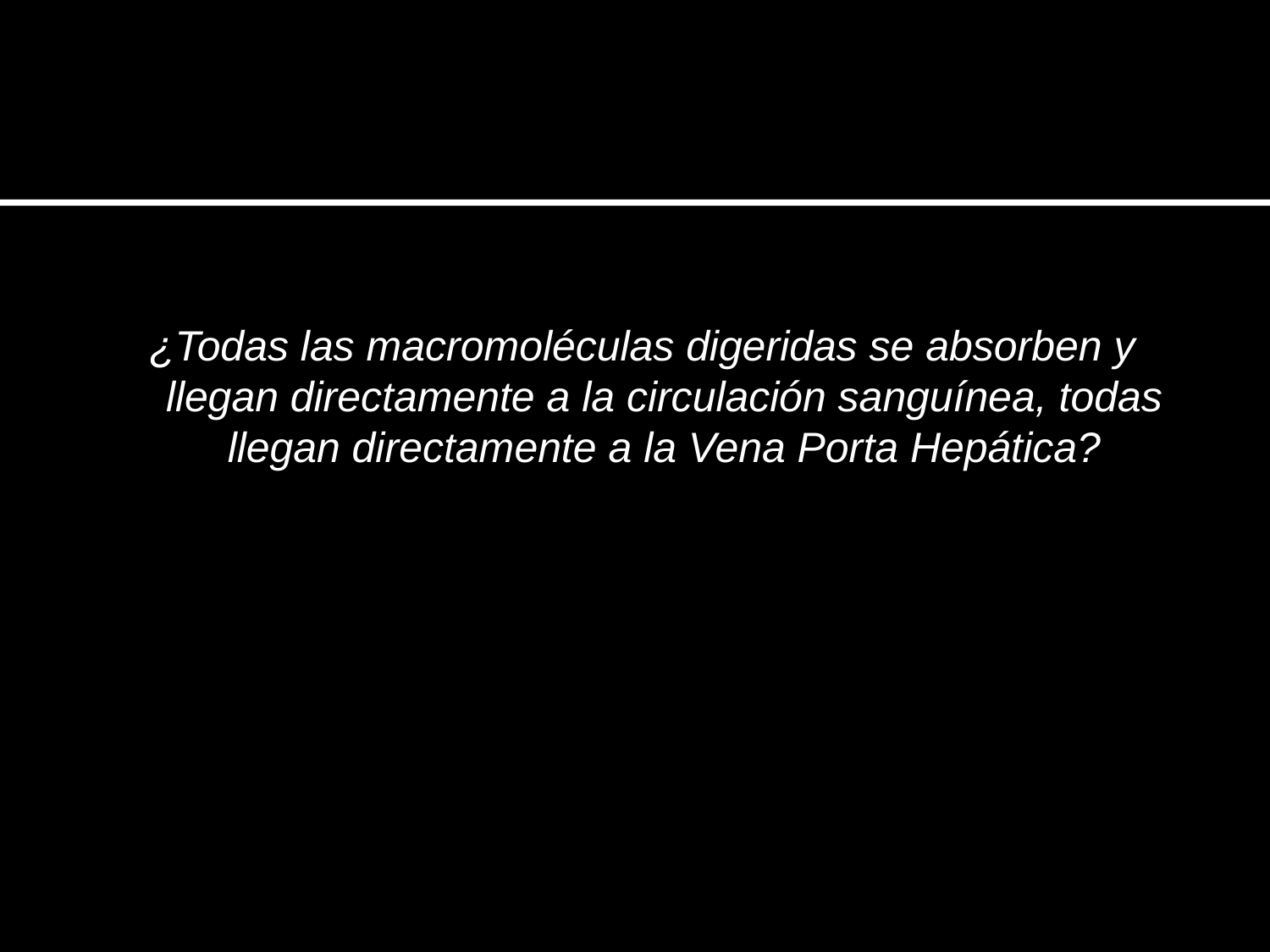

¿Todas las macromoléculas digeridas se absorben y llegan directamente a la circulación sanguínea, todas llegan directamente a la Vena Porta Hepática?